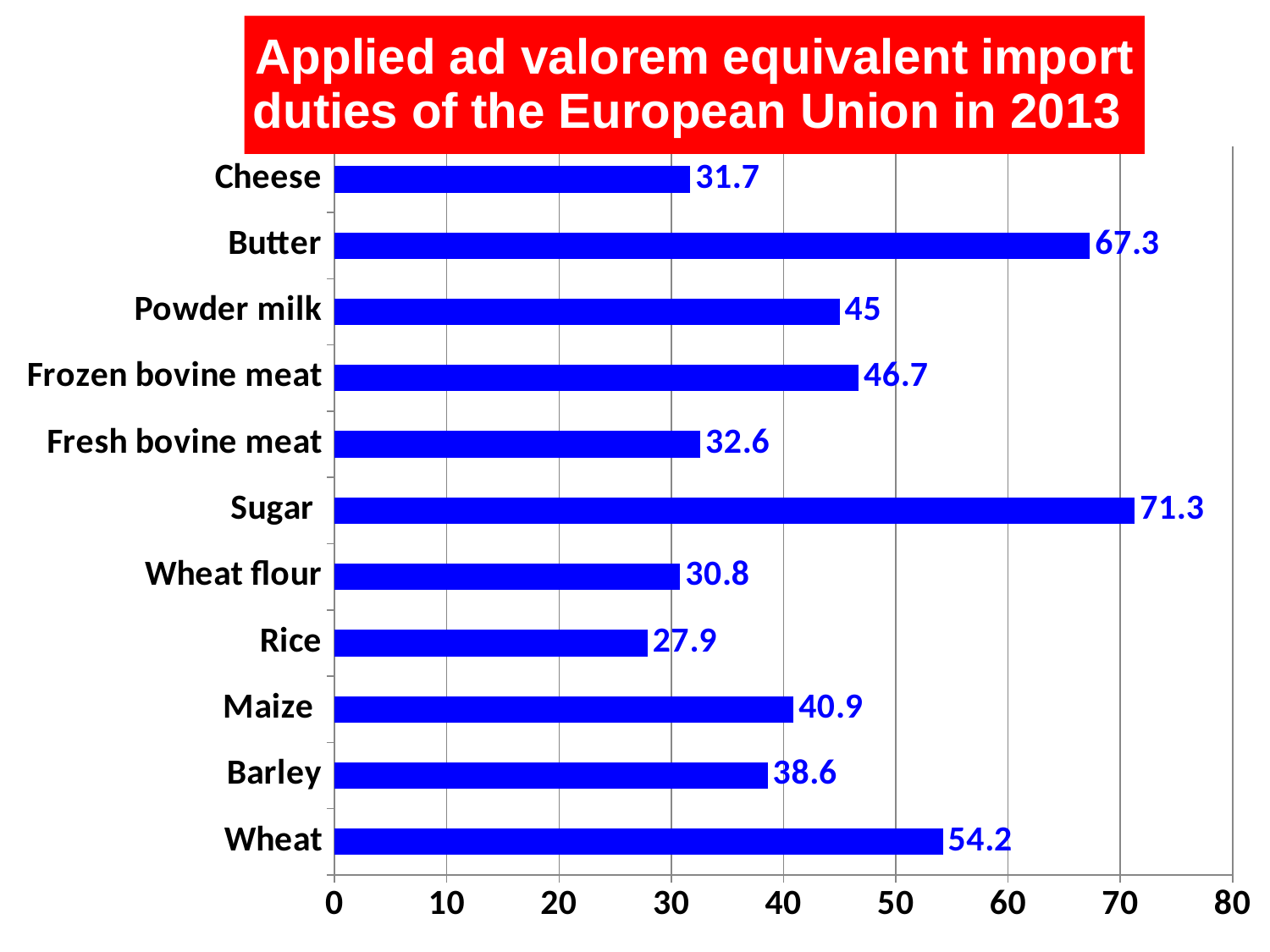

### Chart: Applied ad valorem equivalent import duties of the European Union in 2013

| Category | ad valorem duties |
|---|---|
| Wheat | 54.2 |
| Barley | 38.6 |
| Maize  | 40.9 |
| Rice | 27.9 |
| Wheat flour | 30.8 |
| Sugar  | 71.3 |
| Fresh bovine meat | 32.6 |
| Frozen bovine meat | 46.7 |
| Powder milk | 45.0 |
| Butter | 67.3 |
| Cheese | 31.7 |